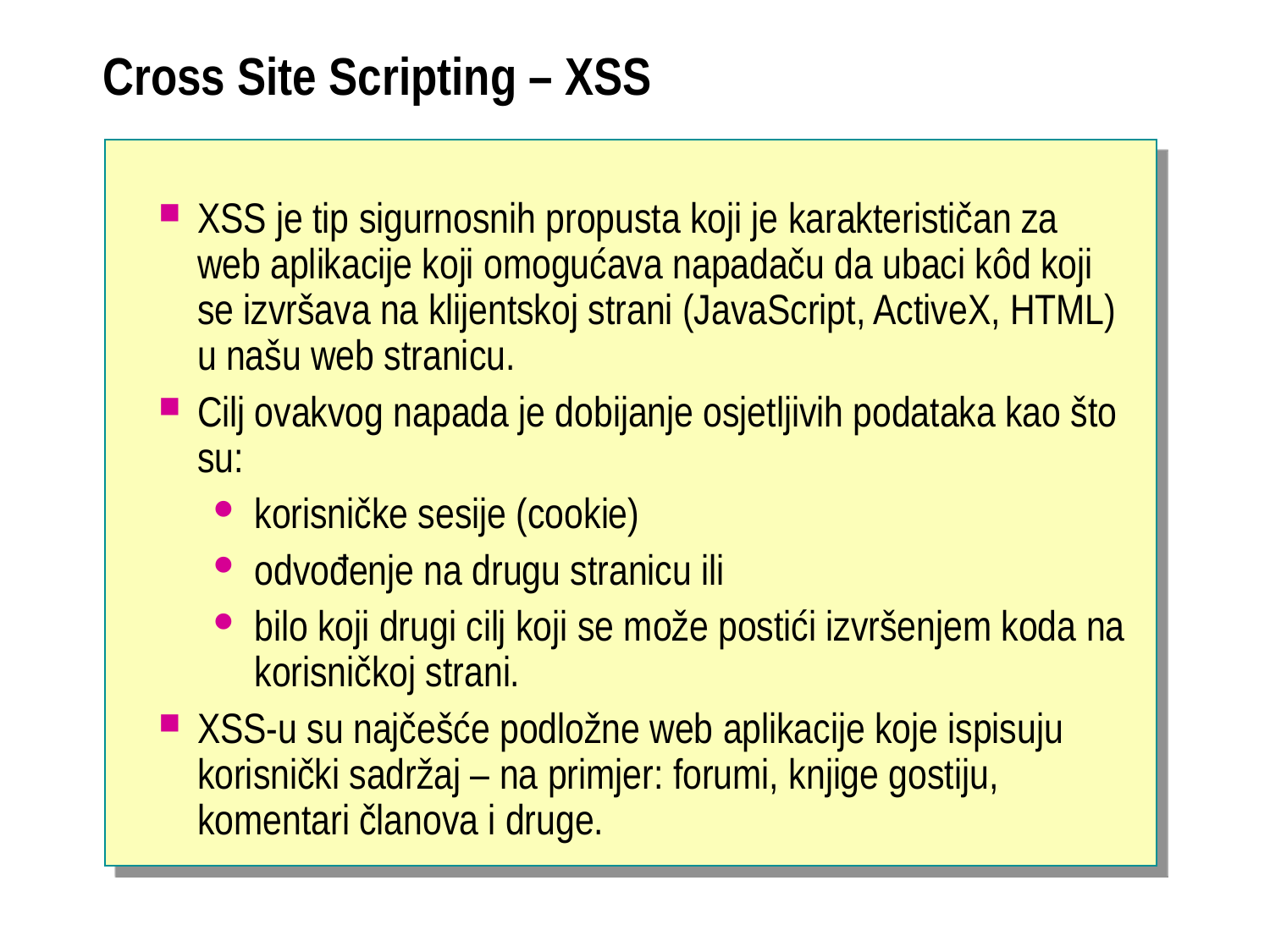

# Cross Site Scripting – XSS
XSS je tip sigurnosnih propusta koji je karakterističan za web aplikacije koji omogućava napadaču da ubaci kôd koji se izvršava na klijentskoj strani (JavaScript, ActiveX, HTML) u našu web stranicu.
Cilj ovakvog napada je dobijanje osjetljivih podataka kao što su:
korisničke sesije (cookie)
odvođenje na drugu stranicu ili
bilo koji drugi cilj koji se može postići izvršenjem koda na korisničkoj strani.
XSS-u su najčešće podložne web aplikacije koje ispisuju korisnički sadržaj – na primjer: forumi, knjige gostiju, komentari članova i druge.